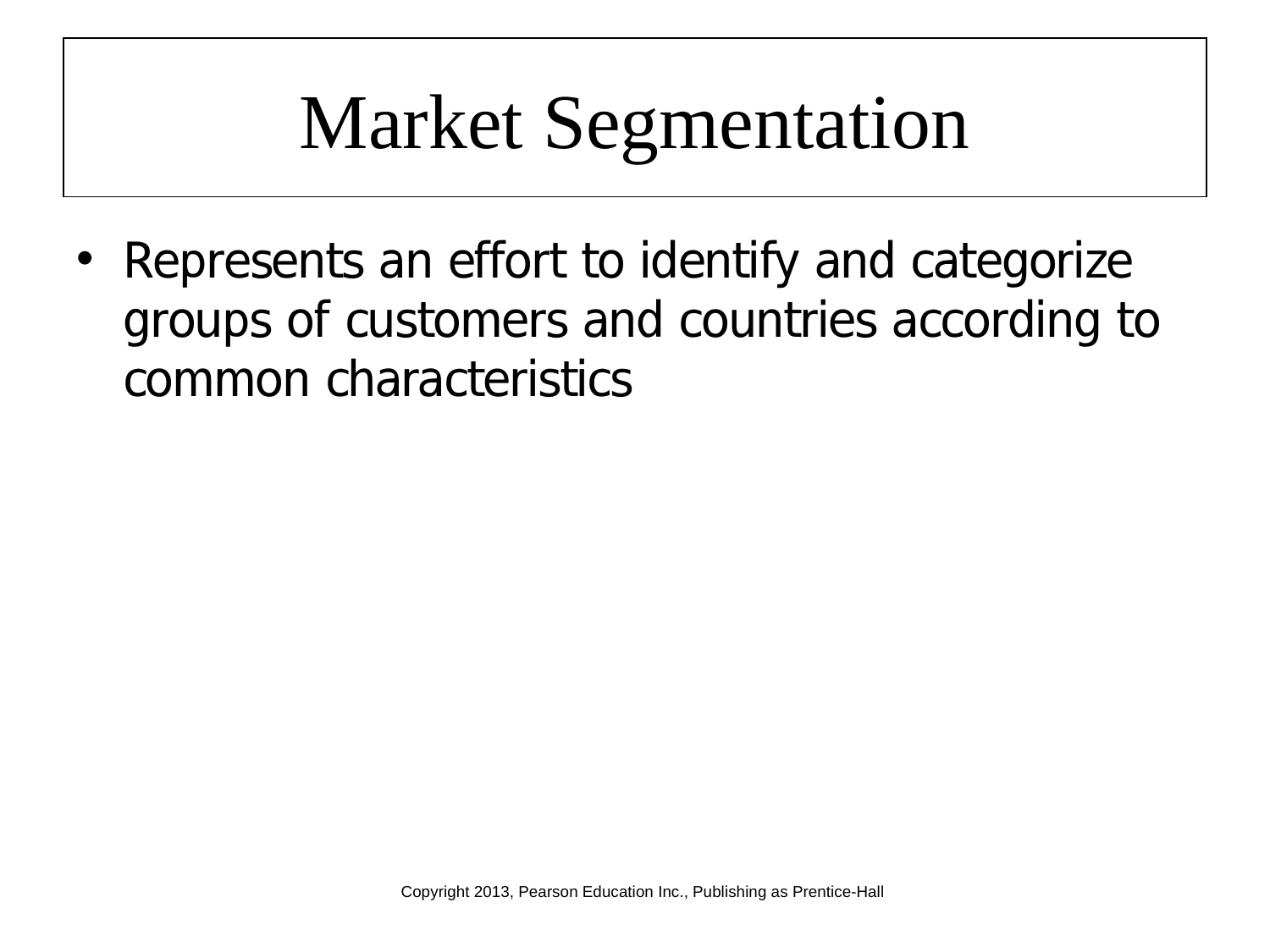

# Market Segmentation
Represents an effort to identify and categorize groups of customers and countries according to common characteristics

Copyright 2013, Pearson Education Inc., Publishing as Prentice-Hall